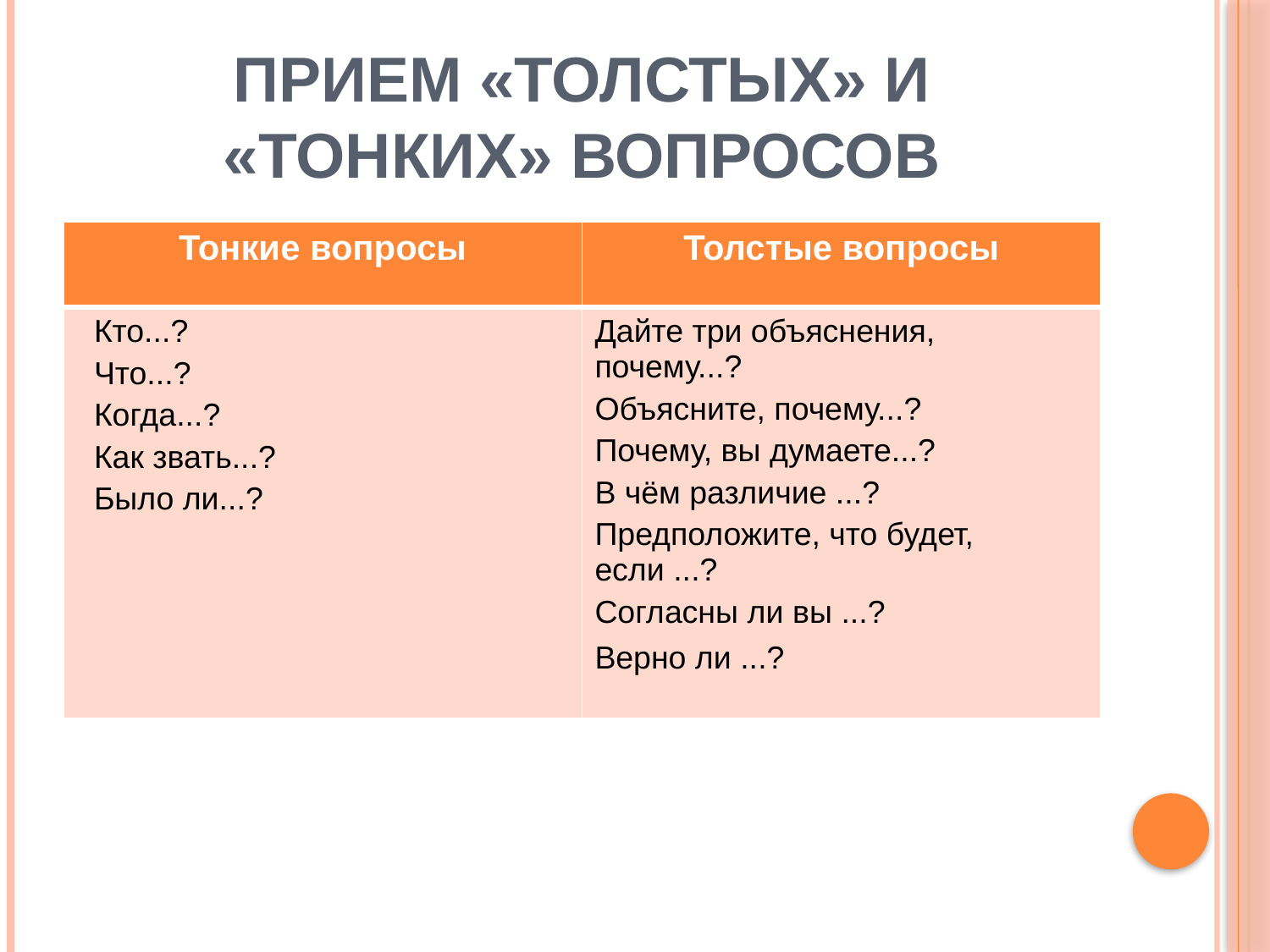

# Прием «толстых» и «тонких» вопросов
| Тонкие вопросы | Толстые вопросы |
| --- | --- |
| Кто...? Что...? Когда...? Как звать...? Было ли...? | Дайте три объяснения, почему...? Объясните, почему...? Почему, вы думаете...? В чём различие ...? Предположите, что будет, если ...? Согласны ли вы ...? Верно ли ...? |